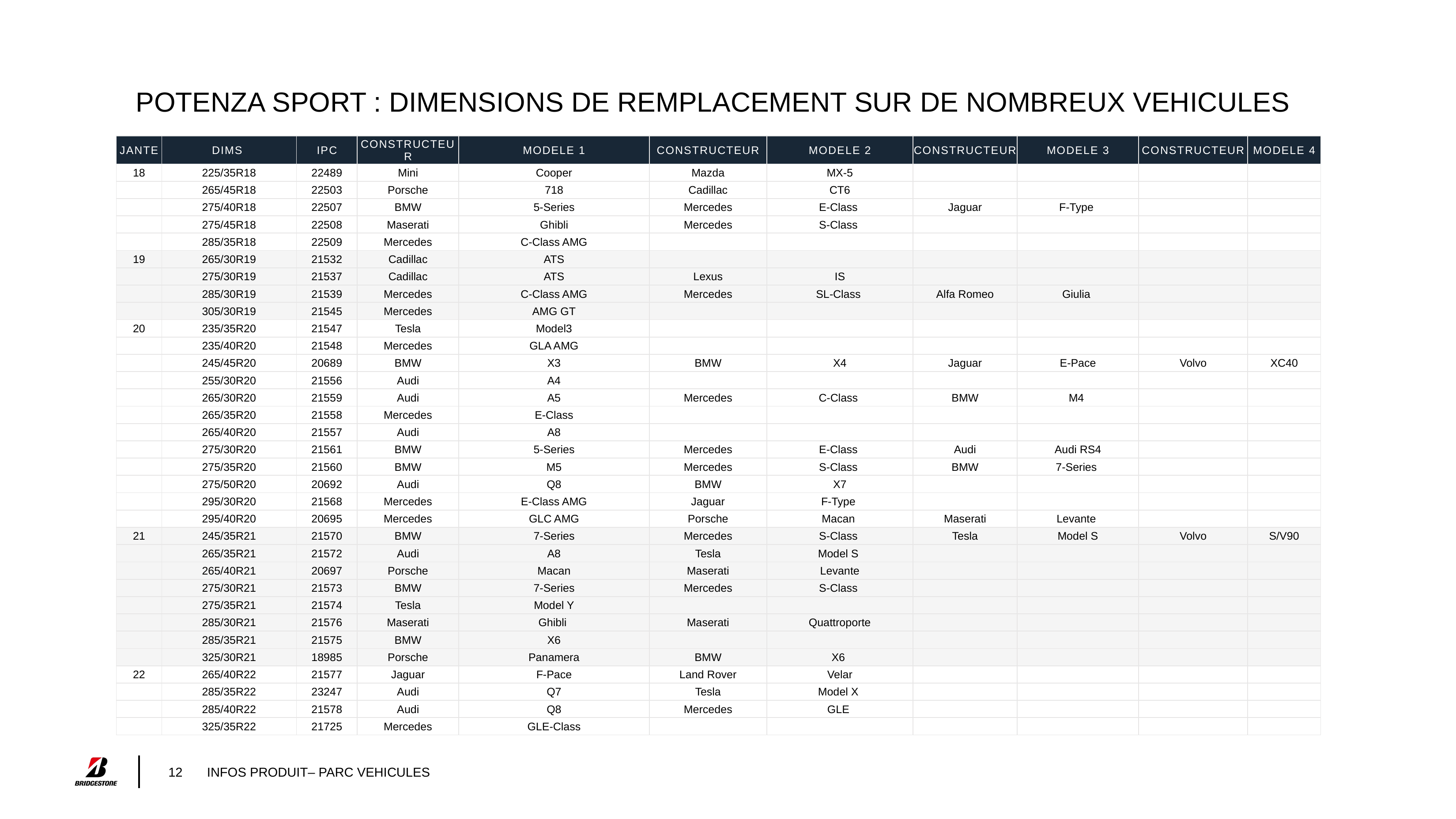

POTENZA SPORT : DIMENSIONS DE REMPLACEMENT SUR DE NOMBREUX VEHICULES
| JANTE | DIMS | IPC | CONSTRUCTEUR | MODELE 1 | CONSTRUCTEUR | MODELE 2 | CONSTRUCTEUR | MODELE 3 | CONSTRUCTEUR | MODELE 4 |
| --- | --- | --- | --- | --- | --- | --- | --- | --- | --- | --- |
| 18 | 225/35R18 | 22489 | Mini | Cooper | Mazda | MX-5 |  |  |  |  |
|  | 265/45R18 | 22503 | Porsche | 718 | Cadillac | CT6 |  |  |  |  |
|  | 275/40R18 | 22507 | BMW | 5-Series | Mercedes | E-Class | Jaguar | F-Type |  |  |
|  | 275/45R18 | 22508 | Maserati | Ghibli | Mercedes | S-Class |  |  |  |  |
|  | 285/35R18 | 22509 | Mercedes | C-Class AMG |  |  |  |  |  |  |
| 19 | 265/30R19 | 21532 | Cadillac | ATS |  |  |  |  |  |  |
|  | 275/30R19 | 21537 | Cadillac | ATS | Lexus | IS |  |  |  |  |
|  | 285/30R19 | 21539 | Mercedes | C-Class AMG | Mercedes | SL-Class | Alfa Romeo | Giulia |  |  |
|  | 305/30R19 | 21545 | Mercedes | AMG GT |  |  |  |  |  |  |
| 20 | 235/35R20 | 21547 | Tesla | Model3 |  |  |  |  |  |  |
|  | 235/40R20 | 21548 | Mercedes | GLA AMG |  |  |  |  |  |  |
|  | 245/45R20 | 20689 | BMW | X3 | BMW | X4 | Jaguar | E-Pace | Volvo | XC40 |
|  | 255/30R20 | 21556 | Audi | A4 |  |  |  |  |  |  |
|  | 265/30R20 | 21559 | Audi | A5 | Mercedes | C-Class | BMW | M4 |  |  |
|  | 265/35R20 | 21558 | Mercedes | E-Class |  |  |  |  |  |  |
|  | 265/40R20 | 21557 | Audi | A8 |  |  |  |  |  |  |
|  | 275/30R20 | 21561 | BMW | 5-Series | Mercedes | E-Class | Audi | Audi RS4 |  |  |
|  | 275/35R20 | 21560 | BMW | M5 | Mercedes | S-Class | BMW | 7-Series |  |  |
|  | 275/50R20 | 20692 | Audi | Q8 | BMW | X7 |  |  |  |  |
|  | 295/30R20 | 21568 | Mercedes | E-Class AMG | Jaguar | F-Type |  |  |  |  |
|  | 295/40R20 | 20695 | Mercedes | GLC AMG | Porsche | Macan | Maserati | Levante |  |  |
| 21 | 245/35R21 | 21570 | BMW | 7-Series | Mercedes | S-Class | Tesla | Model S | Volvo | S/V90 |
|  | 265/35R21 | 21572 | Audi | A8 | Tesla | Model S |  |  |  |  |
|  | 265/40R21 | 20697 | Porsche | Macan | Maserati | Levante |  |  |  |  |
|  | 275/30R21 | 21573 | BMW | 7-Series | Mercedes | S-Class |  |  |  |  |
|  | 275/35R21 | 21574 | Tesla | Model Y |  |  |  |  |  |  |
|  | 285/30R21 | 21576 | Maserati | Ghibli | Maserati | Quattroporte |  |  |  |  |
|  | 285/35R21 | 21575 | BMW | X6 |  |  |  |  |  |  |
|  | 325/30R21 | 18985 | Porsche | Panamera | BMW | X6 |  |  |  |  |
| 22 | 265/40R22 | 21577 | Jaguar | F-Pace | Land Rover | Velar |  |  |  |  |
|  | 285/35R22 | 23247 | Audi | Q7 | Tesla | Model X |  |  |  |  |
|  | 285/40R22 | 21578 | Audi | Q8 | Mercedes | GLE |  |  |  |  |
|  | 325/35R22 | 21725 | Mercedes | GLE-Class |  |  |  |  |  |  |
12
# INFOS PRODUIT– PARC VEHICULES